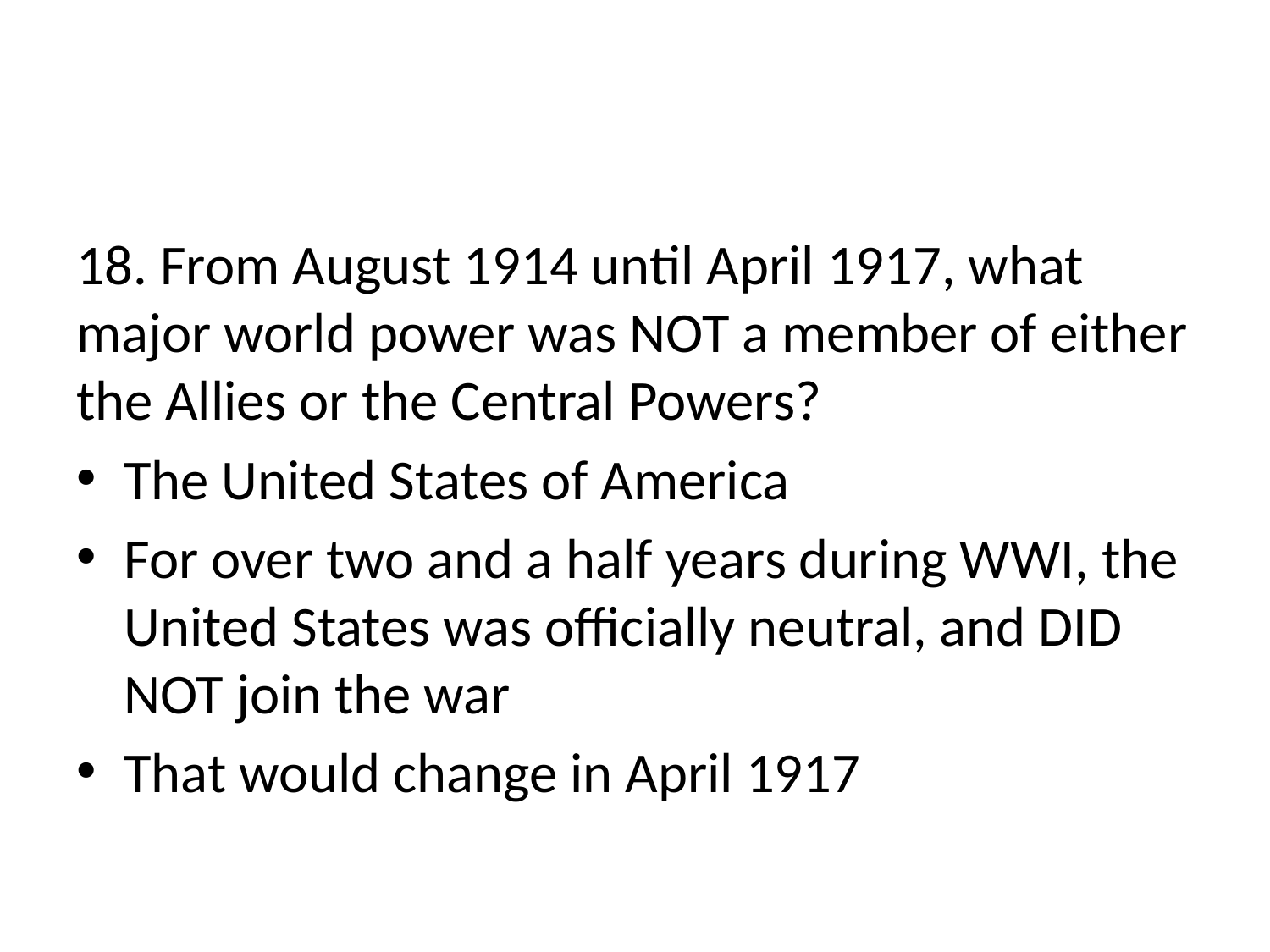

#
18. From August 1914 until April 1917, what major world power was NOT a member of either the Allies or the Central Powers?
The United States of America
For over two and a half years during WWI, the United States was officially neutral, and DID NOT join the war
That would change in April 1917